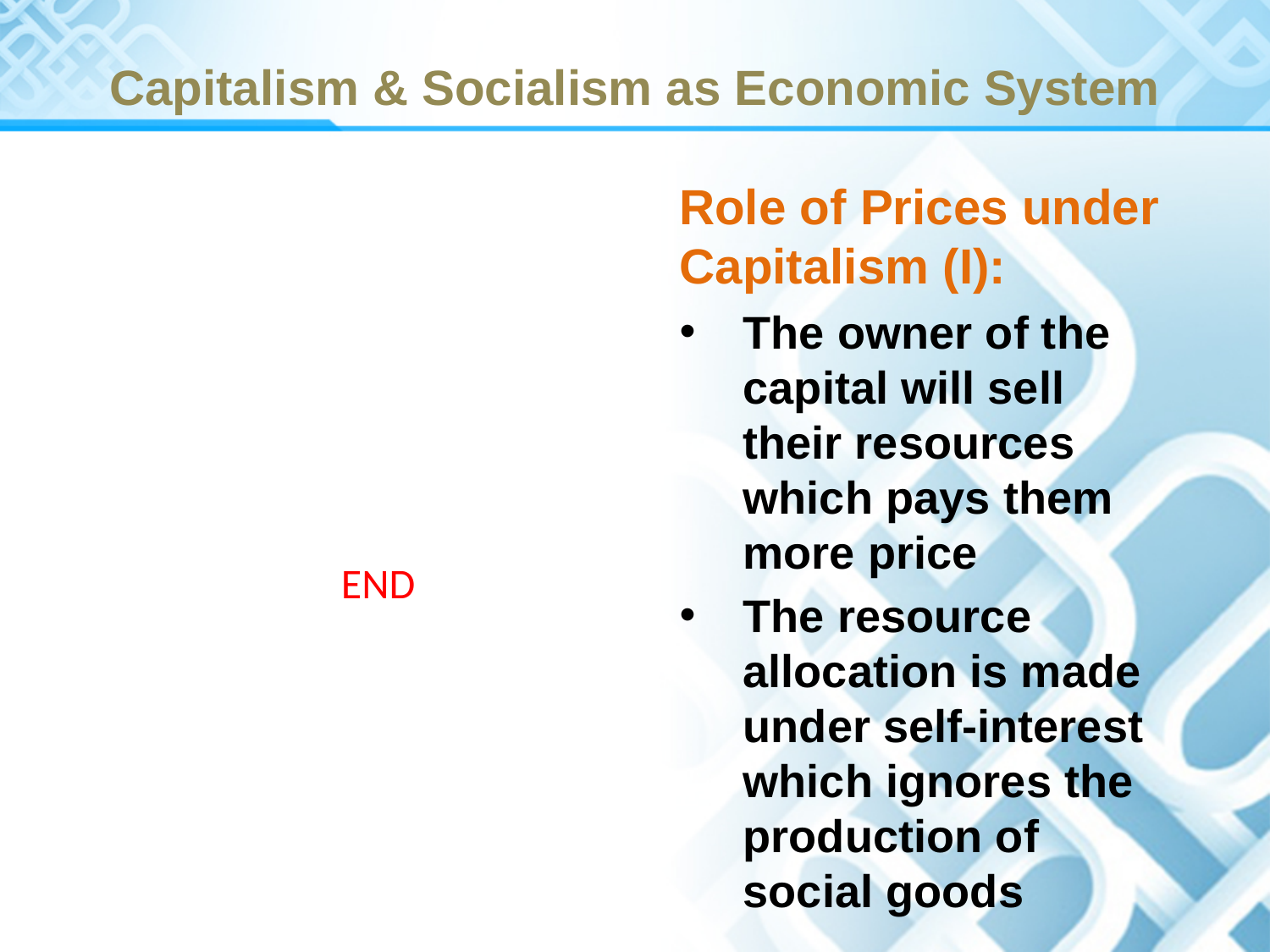

# Capitalism & Socialism as Economic System
Role of Prices under Capitalism (I):
The owner of the capital will sell their resources which pays them more price
The resource allocation is made under self-interest which ignores the production of social goods
END